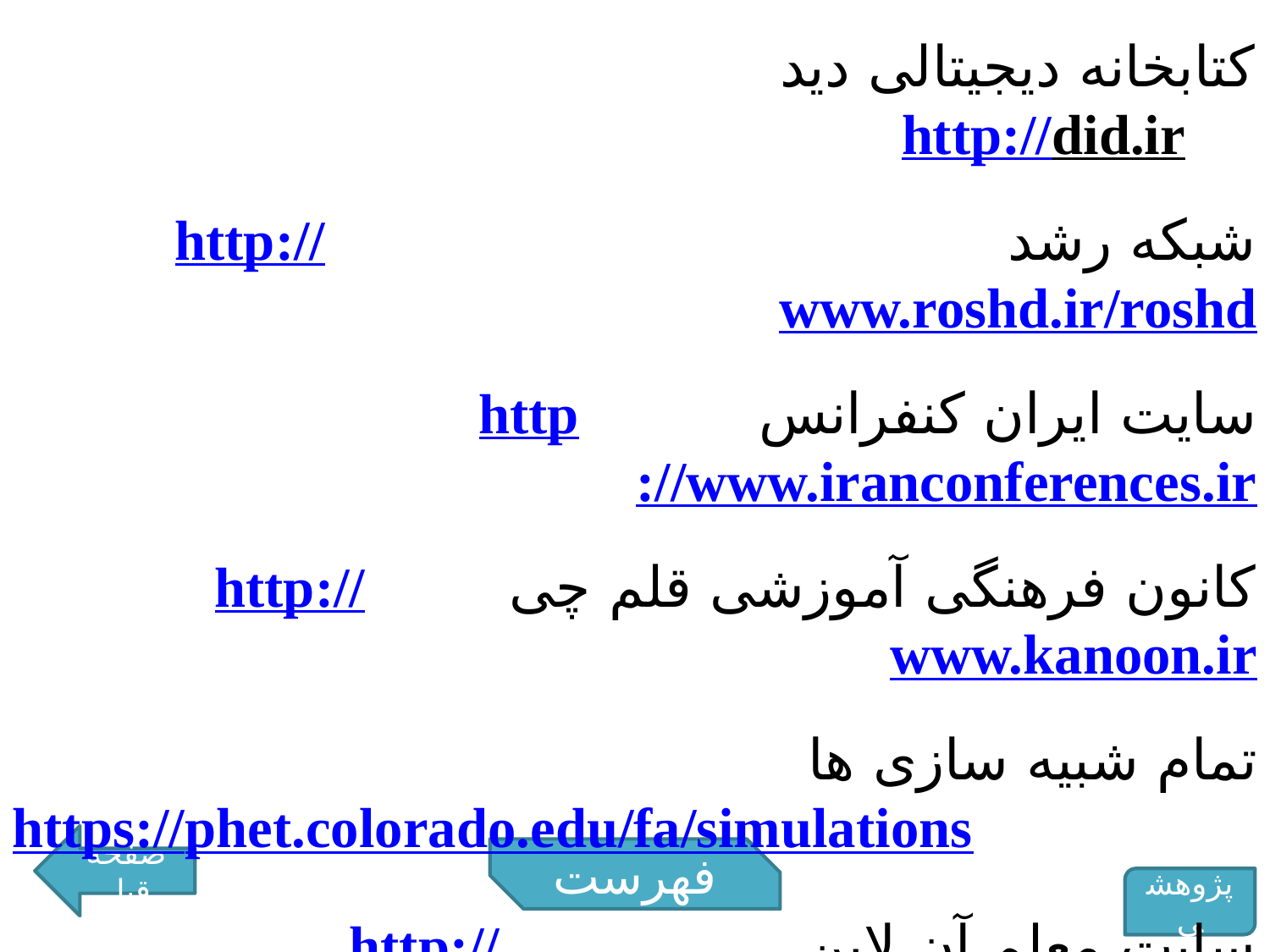

کتابخانه دیجیتالی دید                                               http://did.ir

شبکه رشد                                      http://www.roshd.ir/roshd

سایت ایران کنفرانس          http://www.iranconferences.ir

کانون فرهنگی آموزشی قلم چی        http://www.kanoon.ir

تمام شبیه سازی ها
https://phet.colorado.edu/fa/simulations

سایت معلم آن لاین                 http://www.moalemonline.ir

سایت مدرسه ایرانیان                       http://www.irschool.net

صفحه قبل
فهرست
پژوهشی